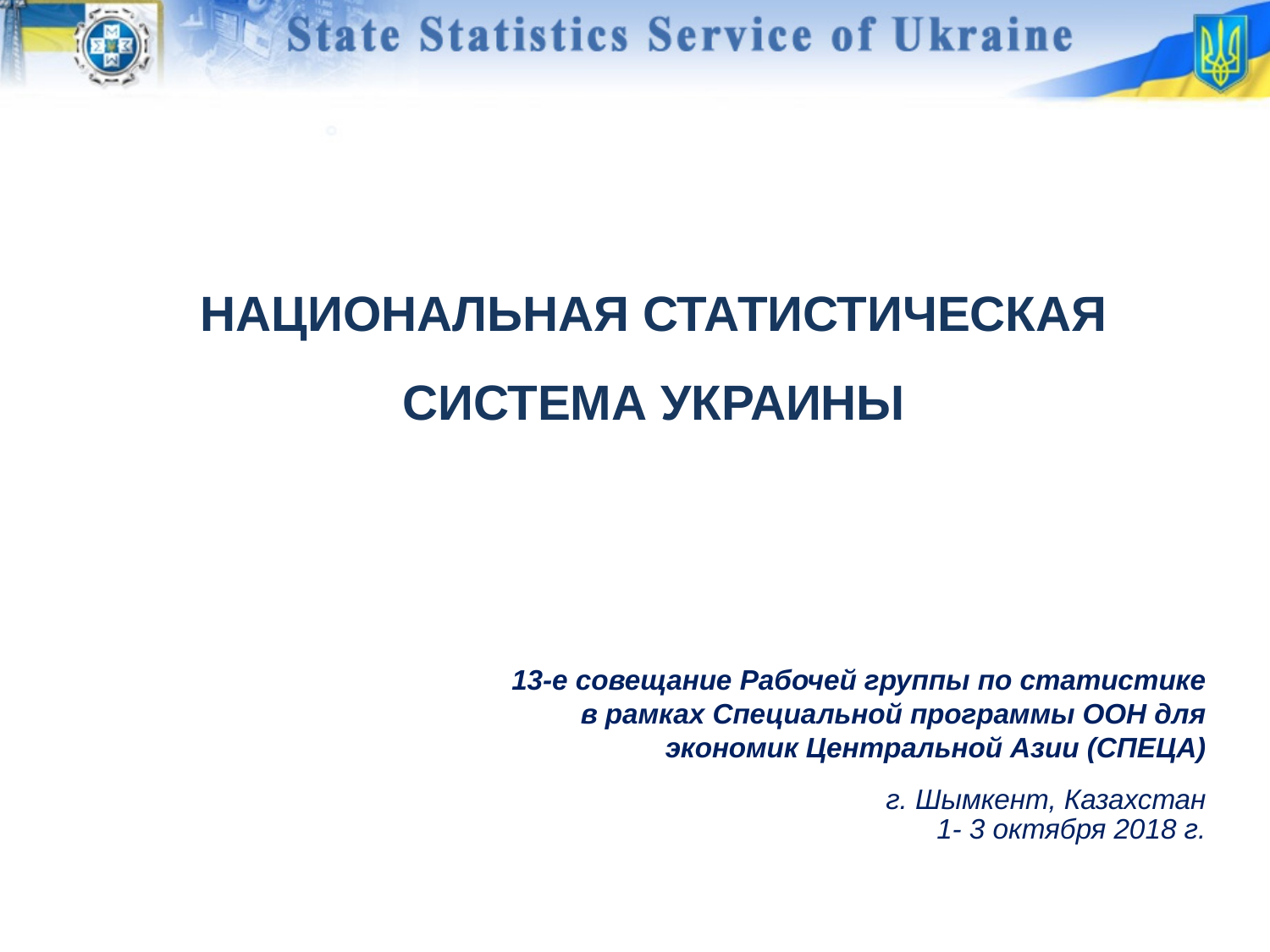

Национальная статистическая система Украины
13-е совещание Рабочей группы по статистике
в рамках Специальной программы ООН для экономик Центральной Азии (СПЕЦА)
г. Шымкент, Казахстан
1- 3 октября 2018 г.